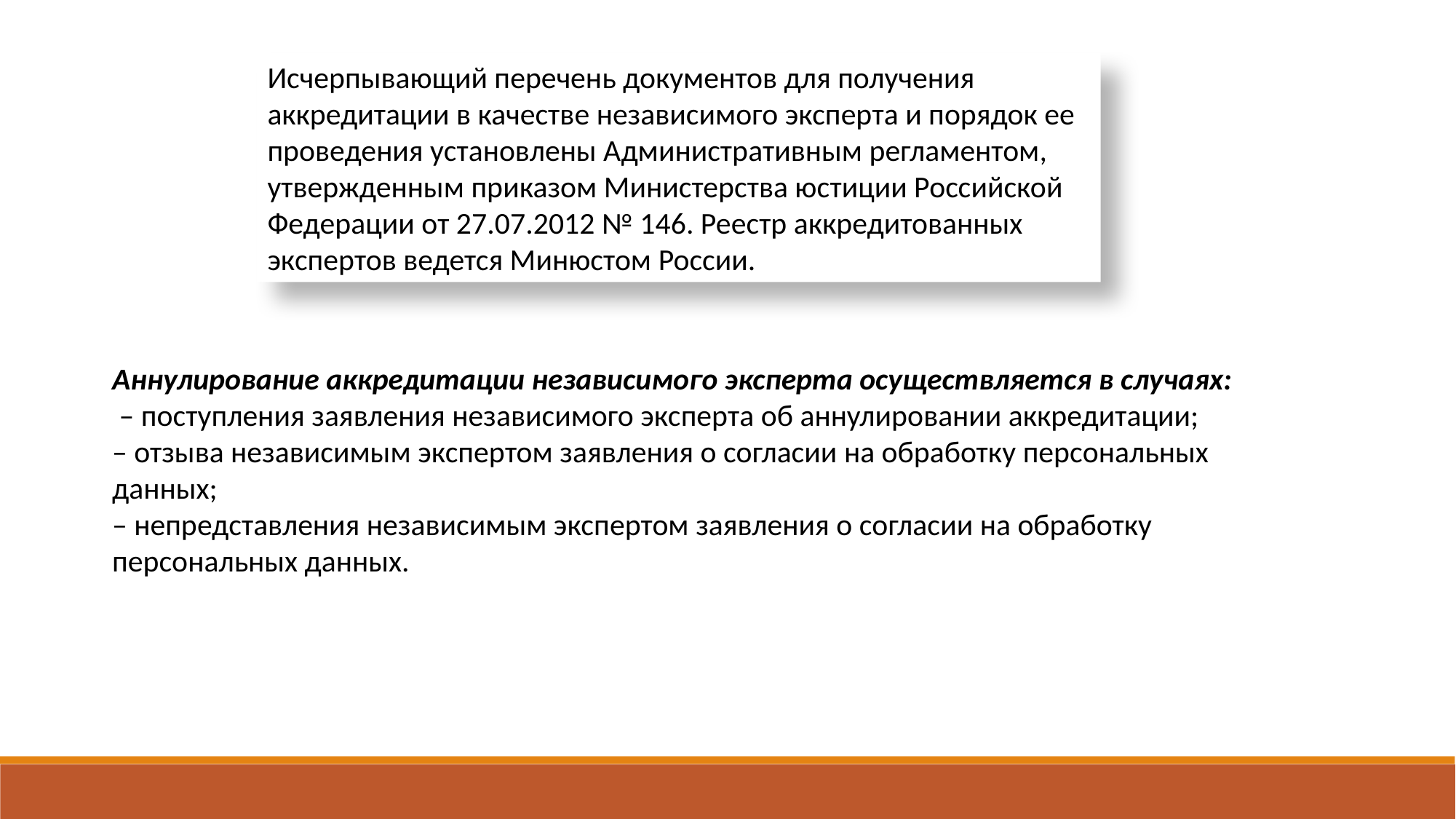

Исчерпывающий перечень документов для получения аккредитации в качестве независимого эксперта и порядок ее проведения установлены Административным регламентом, утвержденным приказом Министерства юстиции Российской Федерации от 27.07.2012 № 146. Реестр аккредитованных экспертов ведется Минюстом России.
Аннулирование аккредитации независимого эксперта осуществляется в случаях:
 – поступления заявления независимого эксперта об аннулировании аккредитации;
– отзыва независимым экспертом заявления о согласии на обработку персональных данных;
– непредставления независимым экспертом заявления о согласии на обработку персональных данных.